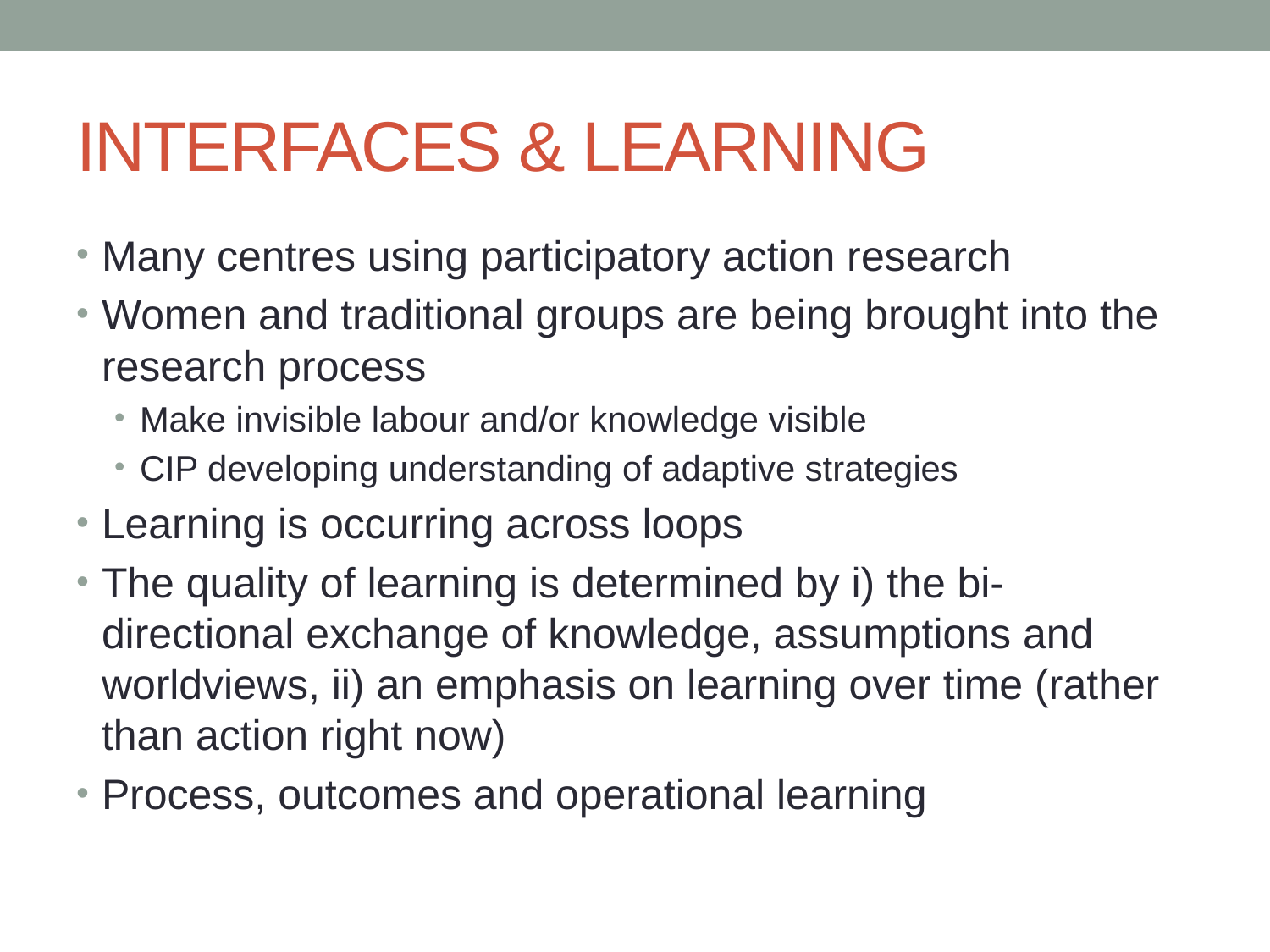

# INTERFACES & LEARNING
Many centres using participatory action research
Women and traditional groups are being brought into the research process
Make invisible labour and/or knowledge visible
CIP developing understanding of adaptive strategies
Learning is occurring across loops
The quality of learning is determined by i) the bi-directional exchange of knowledge, assumptions and worldviews, ii) an emphasis on learning over time (rather than action right now)
Process, outcomes and operational learning